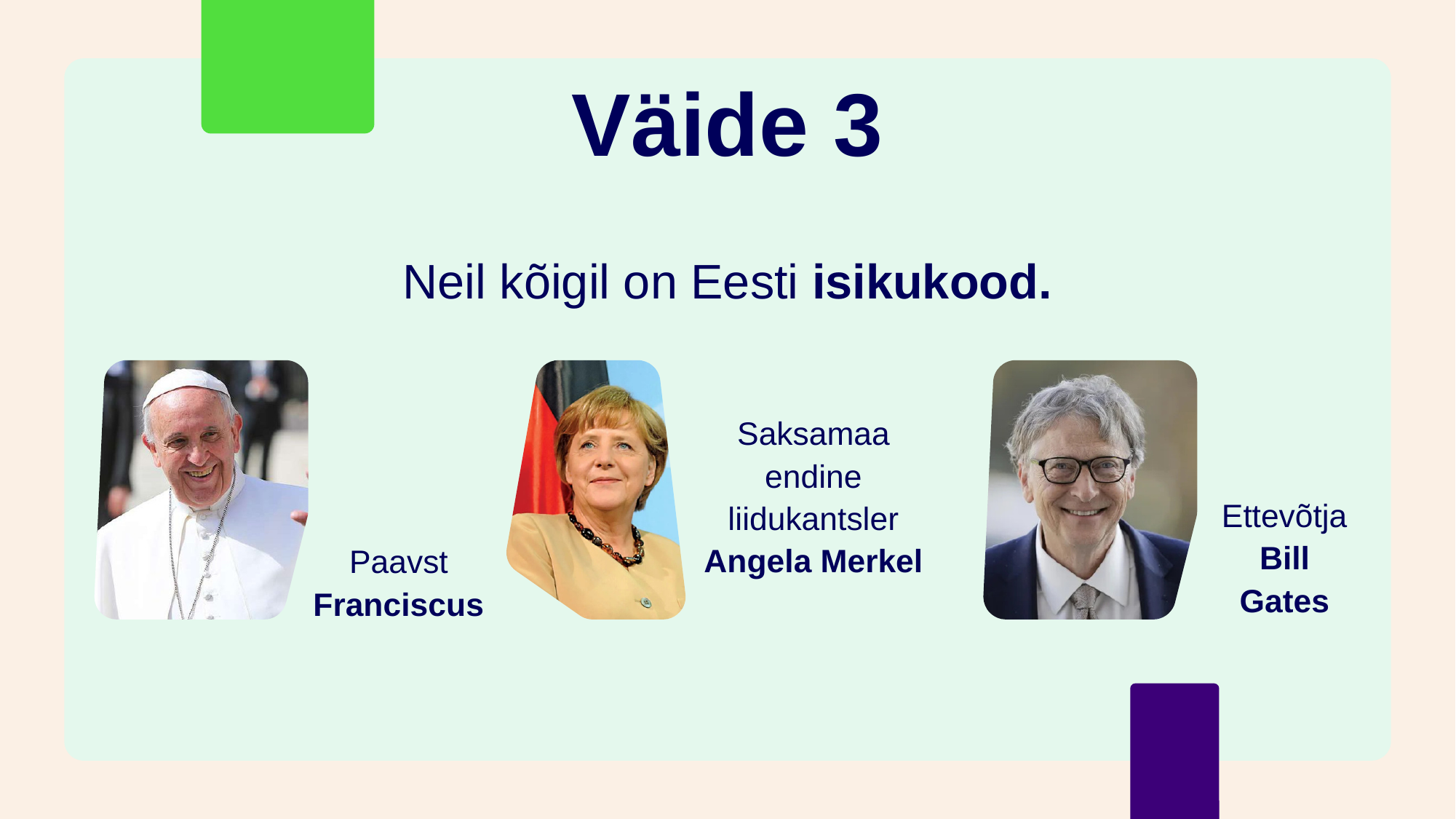

#
Väide 3
Neil kõigil on Eesti isikukood.

Saksamaa endine liidukantsler Angela Merkel
Ettevõtja Bill Gates
Paavst Franciscus